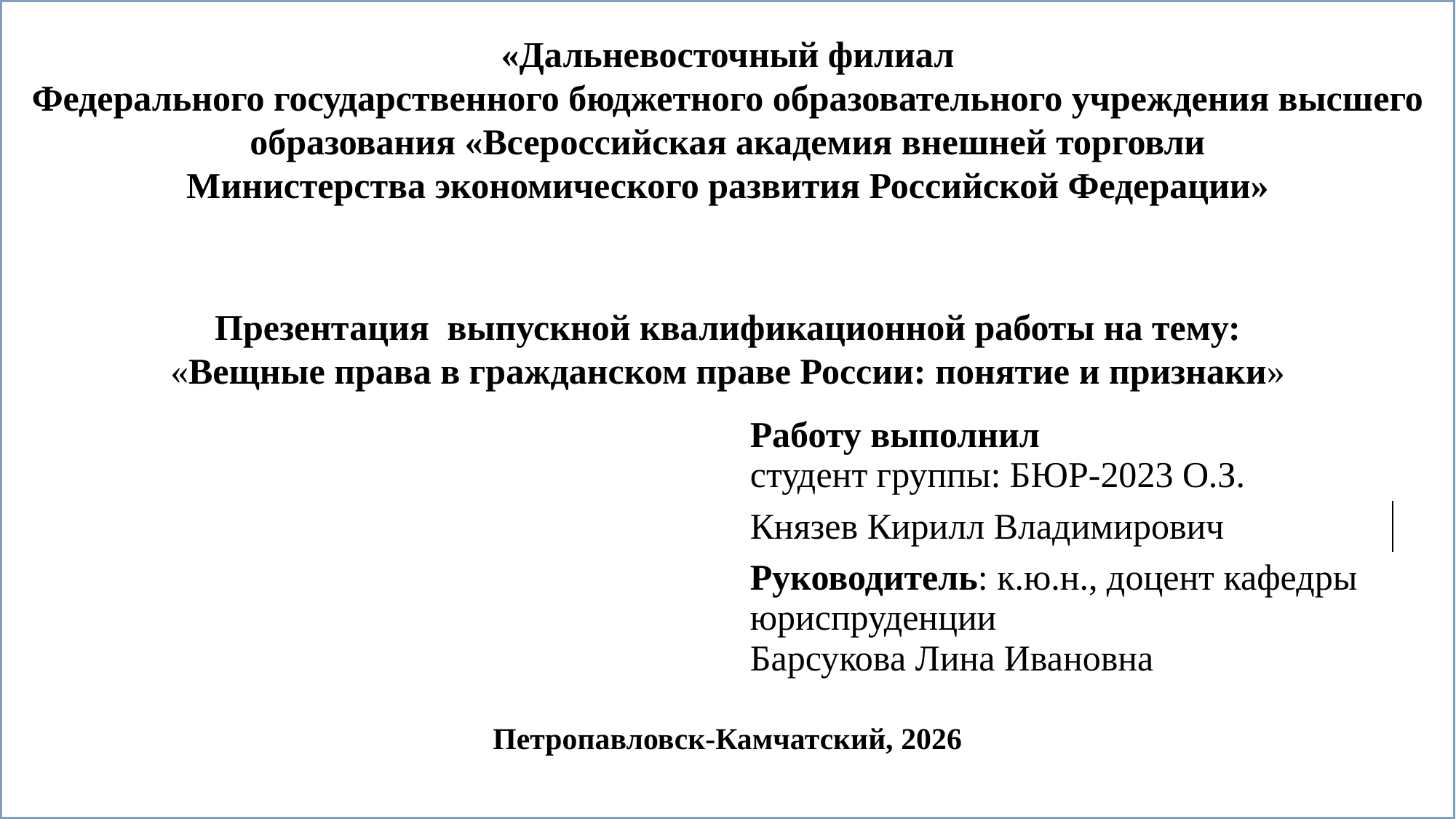

«Дальневосточный филиал
Федерального государственного бюджетного образовательного учреждения высшего образования «Всероссийская академия внешней торговли
Министерства экономического развития Российской Федерации»

Презентация  выпускной квалификационной работы на тему:
«Вещные права в гражданском праве России: понятие и признаки»

Петропавловск-Камчатский, 2026

|  | Работу выполнил студент группы: БЮР-2023 О.З. |
| --- | --- |
|  | Князев Кирилл Владимирович |
|  | Руководитель: к.ю.н., доцент кафедры юриспруденции Барсукова Лина Ивановна |
13